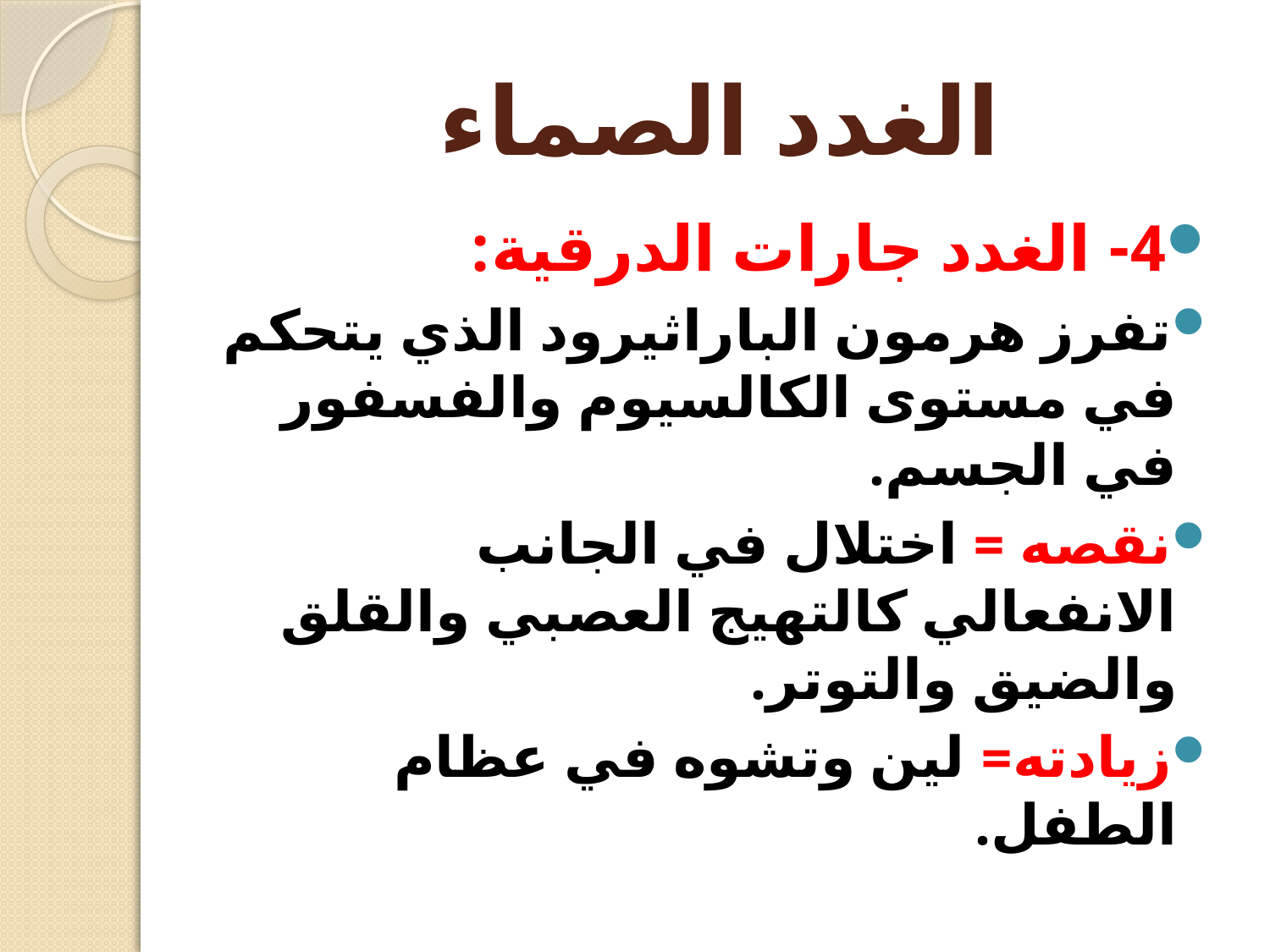

# الغدد الصماء
4- الغدد جارات الدرقية:
تفرز هرمون الباراثيرود الذي يتحكم في مستوى الكالسيوم والفسفور في الجسم.
نقصه = اختلال في الجانب الانفعالي كالتهيج العصبي والقلق والضيق والتوتر.
زيادته= لين وتشوه في عظام الطفل.